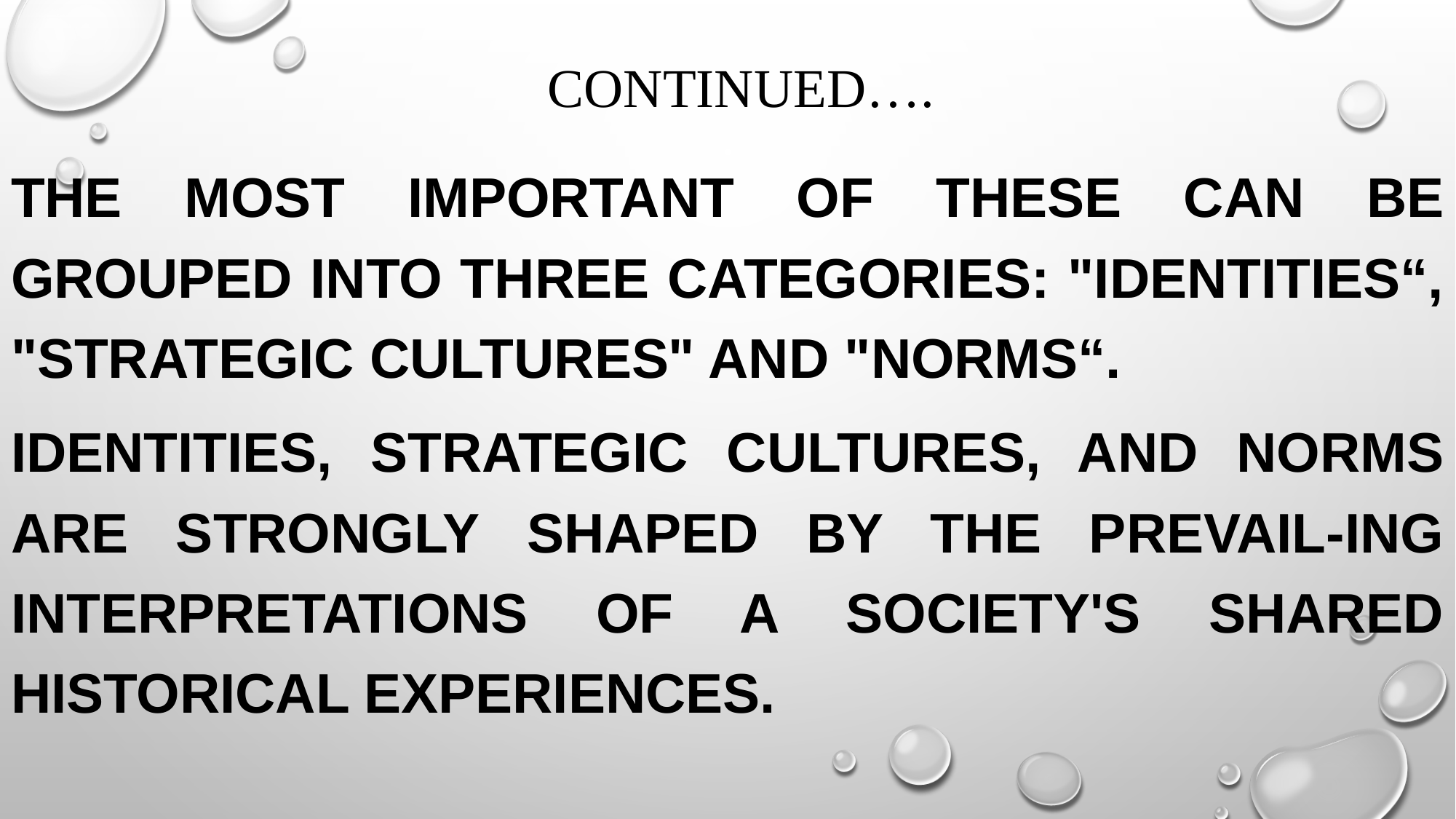

# continued….
The most important of these can be grouped into three categories: "identities“, "strategic cultures" and "norms“.
Identities, strategic cultures, and norms are strongly shaped by the prevail-ing interpretations of a society's shared historical experiences.